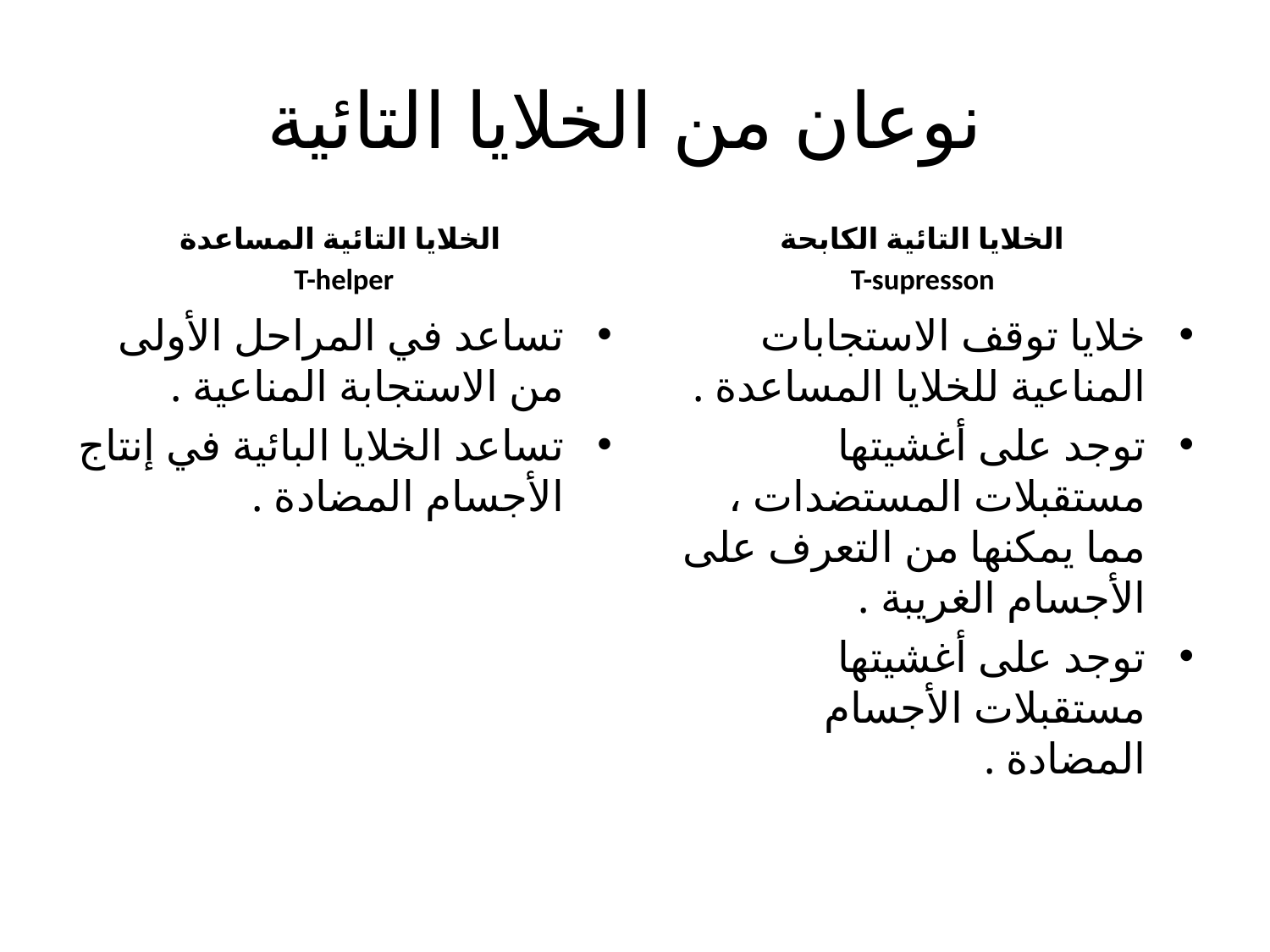

# نوعان من الخلايا التائية
الخلايا التائية المساعدة
T-helper
الخلايا التائية الكابحة
T-supresson
تساعد في المراحل الأولى من الاستجابة المناعية .
تساعد الخلايا البائية في إنتاج الأجسام المضادة .
خلايا توقف الاستجابات المناعية للخلايا المساعدة .
توجد على أغشيتها مستقبلات المستضدات ، مما يمكنها من التعرف على الأجسام الغريبة .
توجد على أغشيتها مستقبلات الأجسام المضادة .